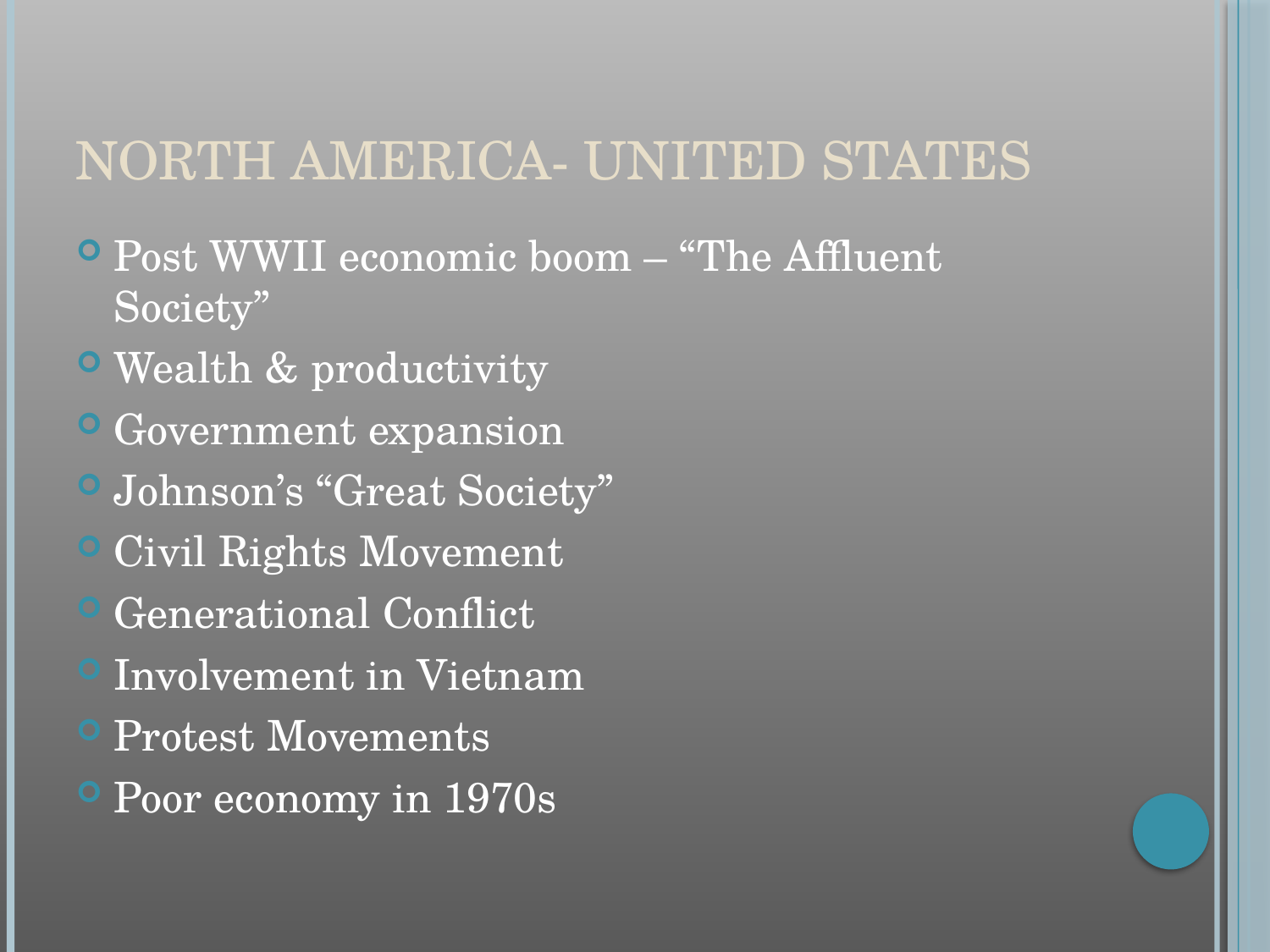

# North America- United States
Post WWII economic boom – “The Affluent Society”
Wealth & productivity
Government expansion
Johnson’s “Great Society”
Civil Rights Movement
Generational Conflict
Involvement in Vietnam
Protest Movements
Poor economy in 1970s